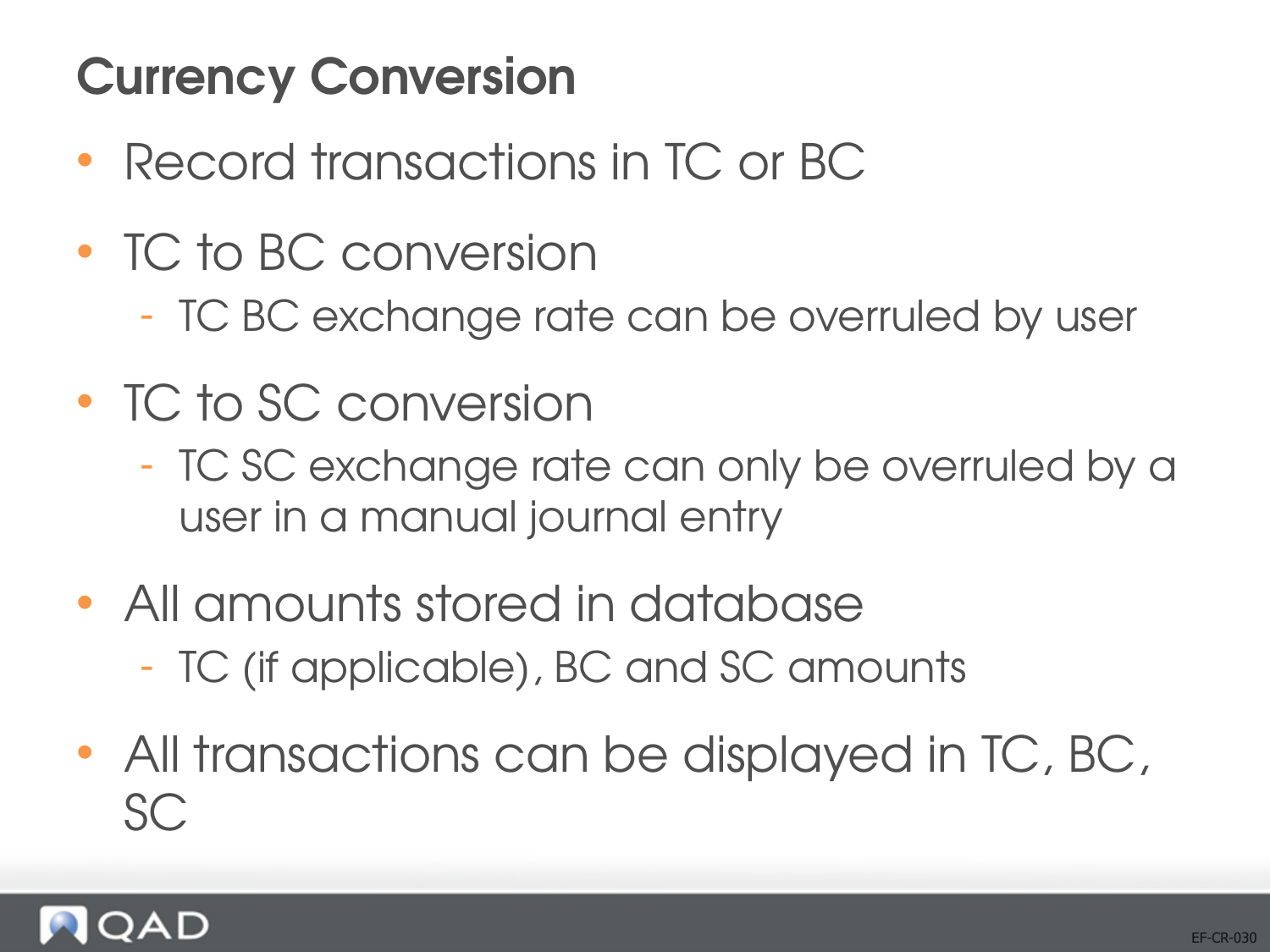

# Currency Conversion
Record transactions in TC or BC
TC to BC conversion
TC BC exchange rate can be overruled by user
TC to SC conversion
TC SC exchange rate can only be overruled by a user in a manual journal entry
All amounts stored in database
TC (if applicable), BC and SC amounts
All transactions can be displayed in TC, BC, SC
EF-CR-030